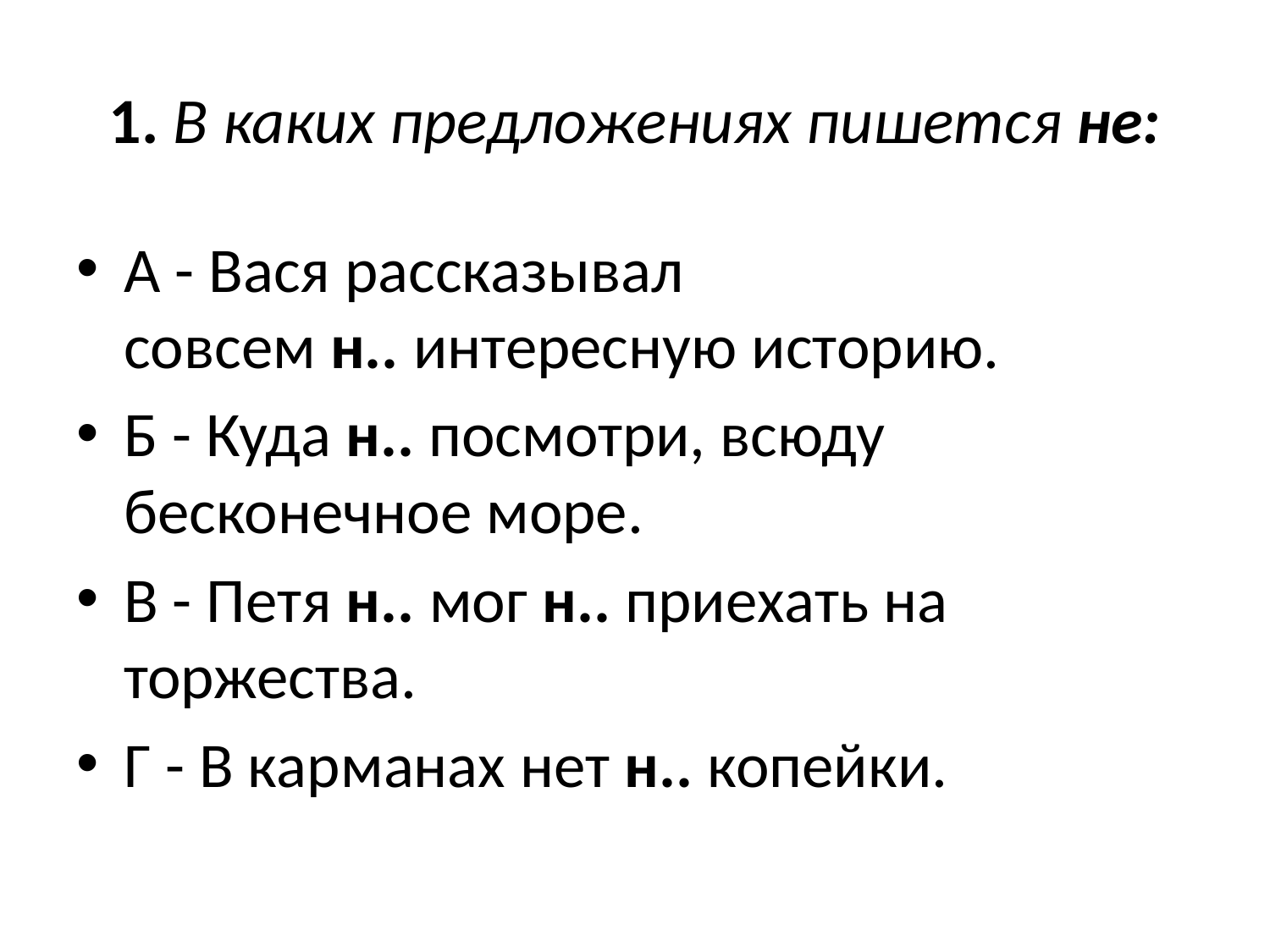

# 1. В каких предложениях пишется не:
А - Вася рассказывал совсем н.. интересную историю.
Б - Куда н.. посмотри, всюду бесконечное море.
В - Петя н.. мог н.. приехать на торжества.
Г - В карманах нет н.. копейки.